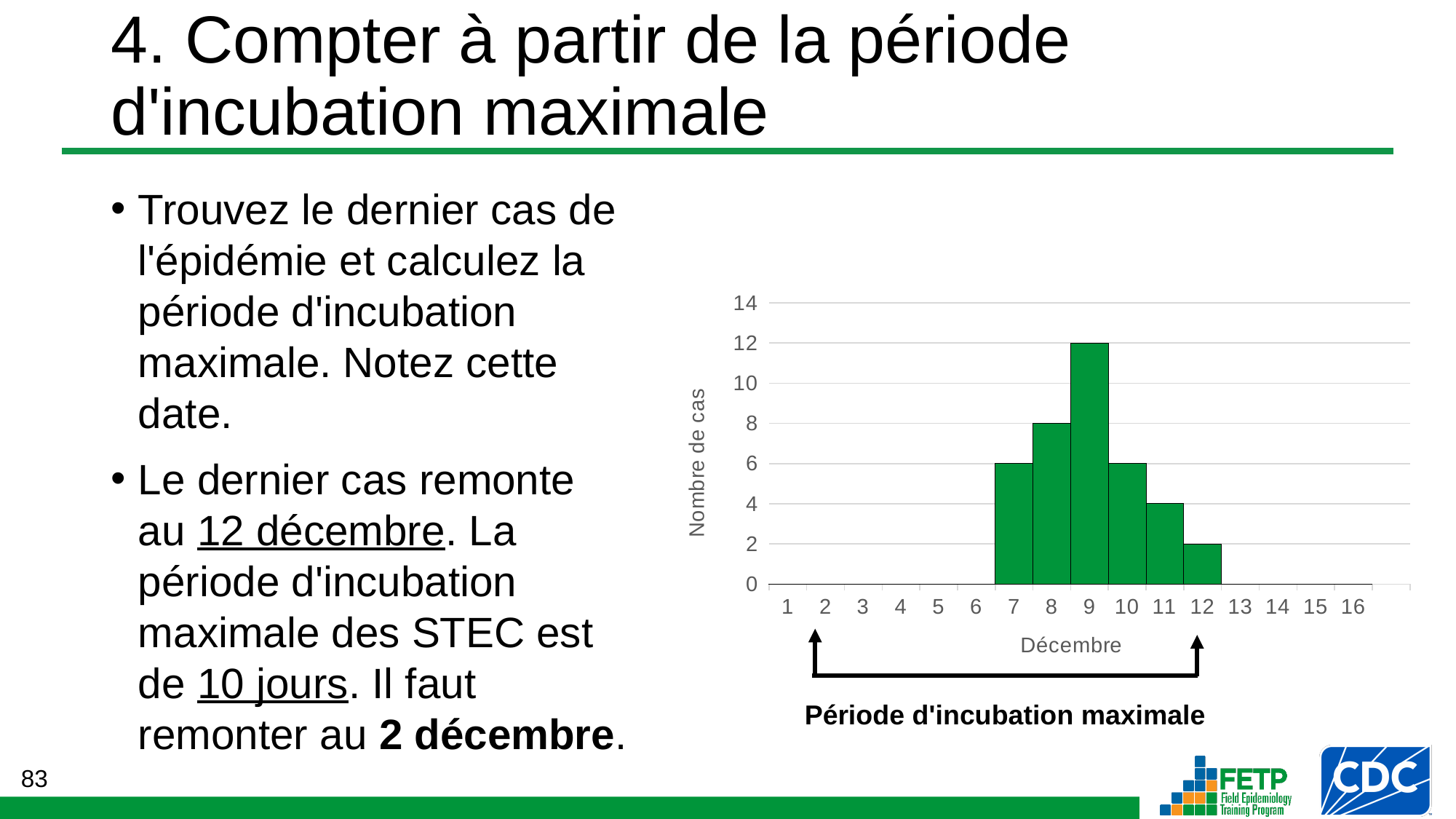

# 4. Compter à partir de la période d'incubation maximale
Trouvez le dernier cas de l'épidémie et calculez la période d'incubation maximale. Notez cette date.
Le dernier cas remonte au 12 décembre. La période d'incubation maximale des STEC est de 10 jours. Il faut remonter au 2 décembre.

### Chart

| Category | Nombre de cas |
|---|---|
| 1 | 0.0 |
| 2 | 0.0 |
| 3 | 0.0 |
| 4 | 0.0 |
| 5 | 0.0 |
| 6 | 0.0 |
| 7 | 6.0 |
| 8 | 8.0 |
| 9 | 12.0 |
| 10 | 6.0 |
| 11 | 4.0 |
| 12 | 2.0 |
| 13 | 0.0 |
| 14 | 0.0 |
| 15 | 0.0 |
| 16 | 0.0 |
|  | None |
Période d'incubation maximale